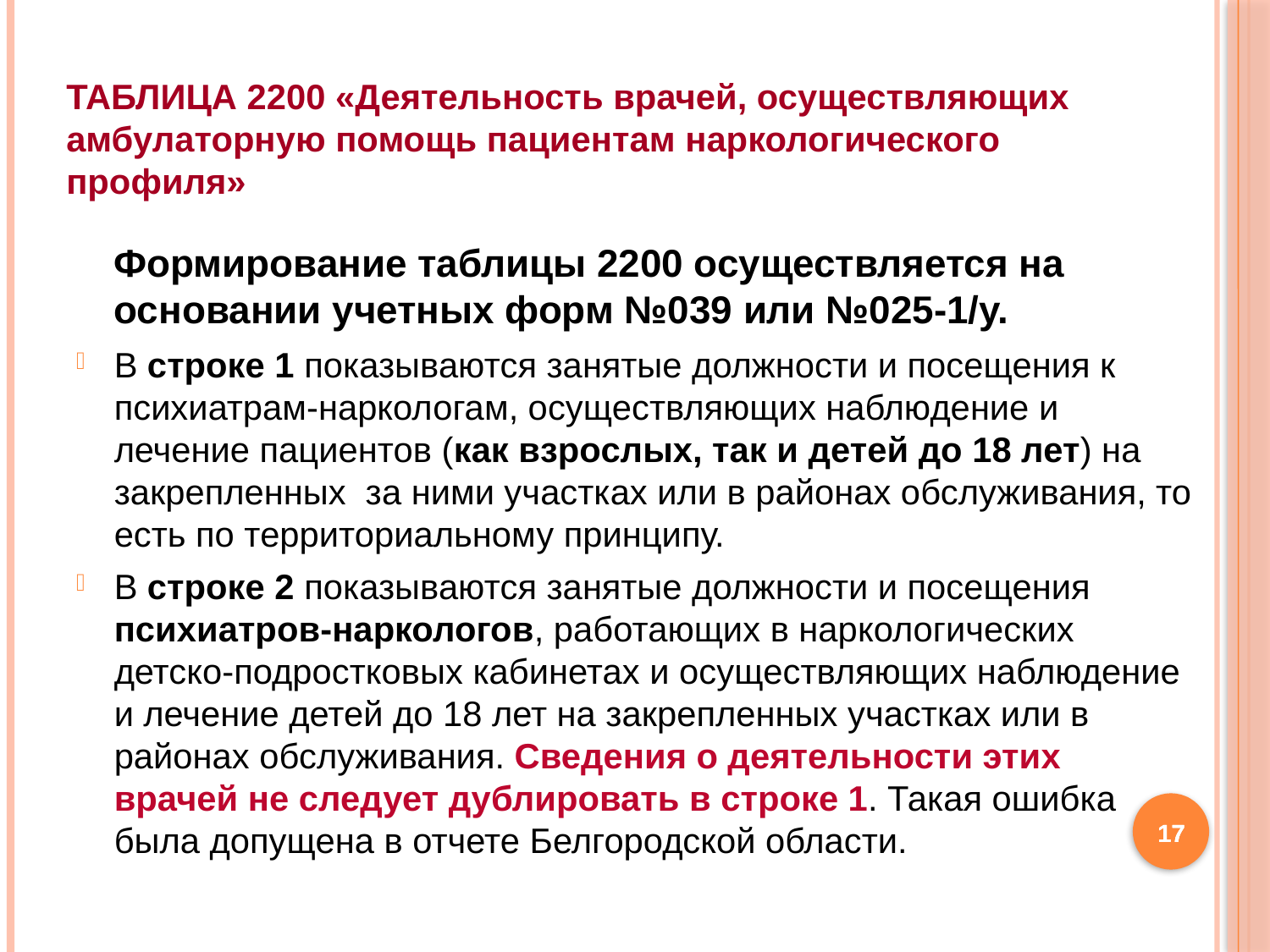

# ТАБЛИЦА 2200 «Деятельность врачей, осуществляющих амбулаторную помощь пациентам наркологического профиля»
	Формирование таблицы 2200 осуществляется на основании учетных форм №039 или №025-1/у.
В строке 1 показываются занятые должности и посещения к психиатрам-наркологам, осуществляющих наблюдение и лечение пациентов (как взрослых, так и детей до 18 лет) на закрепленных  за ними участках или в районах обслуживания, то есть по территориальному принципу.
В строке 2 показываются занятые должности и посещения психиатров-наркологов, работающих в наркологических детско-подростковых кабинетах и осуществляющих наблюдение и лечение детей до 18 лет на закрепленных участках или в районах обслуживания. Сведения о деятельности этих врачей не следует дублировать в строке 1. Такая ошибка была допущена в отчете Белгородской области.
17
17
17